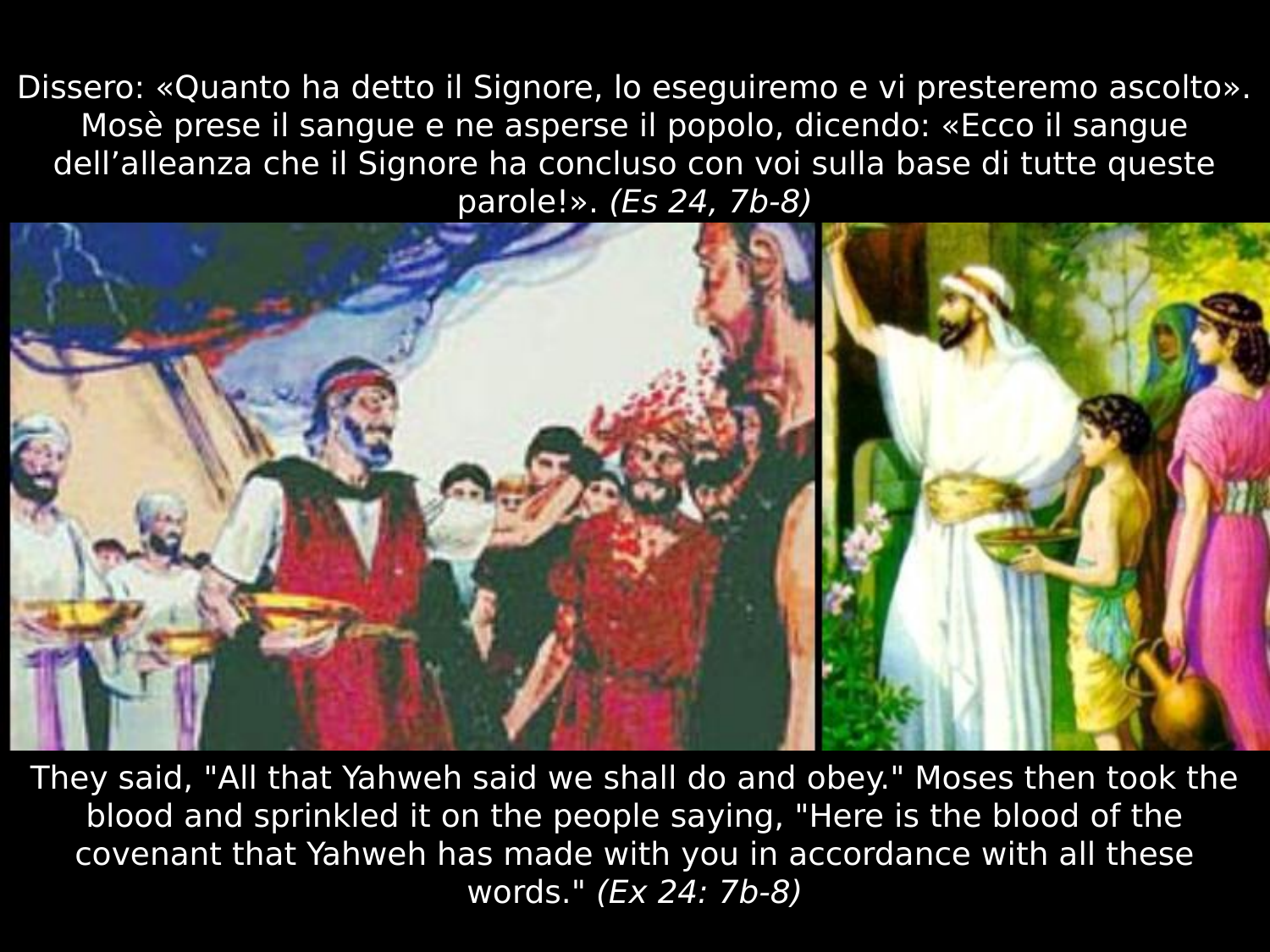

# Dissero: «Quanto ha detto il Signore, lo eseguiremo e vi presteremo ascolto». Mosè prese il sangue e ne asperse il popolo, dicendo: «Ecco il sangue dell’alleanza che il Signore ha concluso con voi sulla base di tutte queste parole!». (Es 24, 7b-8)
They said, "All that Yahweh said we shall do and obey." Moses then took the blood and sprinkled it on the people saying, "Here is the blood of the covenant that Yahweh has made with you in accordance with all these words." (Ex 24: 7b-8)